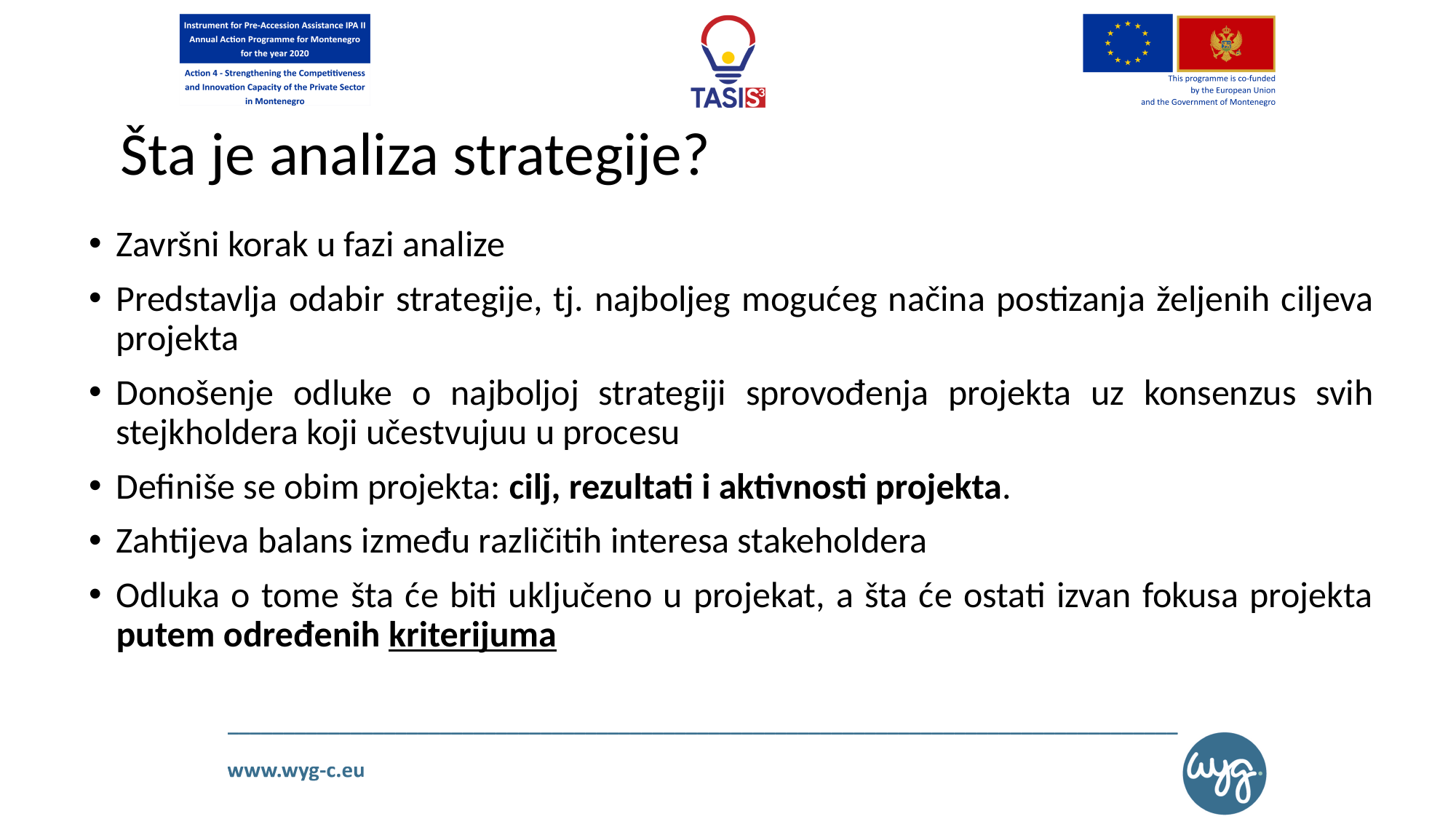

# Šta je analiza strategije?
Završni korak u fazi analize
Predstavlja odabir strategije, tj. najboljeg mogućeg načina postizanja željenih ciljeva projekta
Donošenje odluke o najboljoj strategiji sprovođenja projekta uz konsenzus svih stejkholdera koji učestvujuu u procesu
Definiše se obim projekta: cilj, rezultati i aktivnosti projekta.
Zahtijeva balans između različitih interesa stakeholdera
Odluka o tome šta će biti uključeno u projekat, a šta će ostati izvan fokusa projekta putem određenih kriterijuma